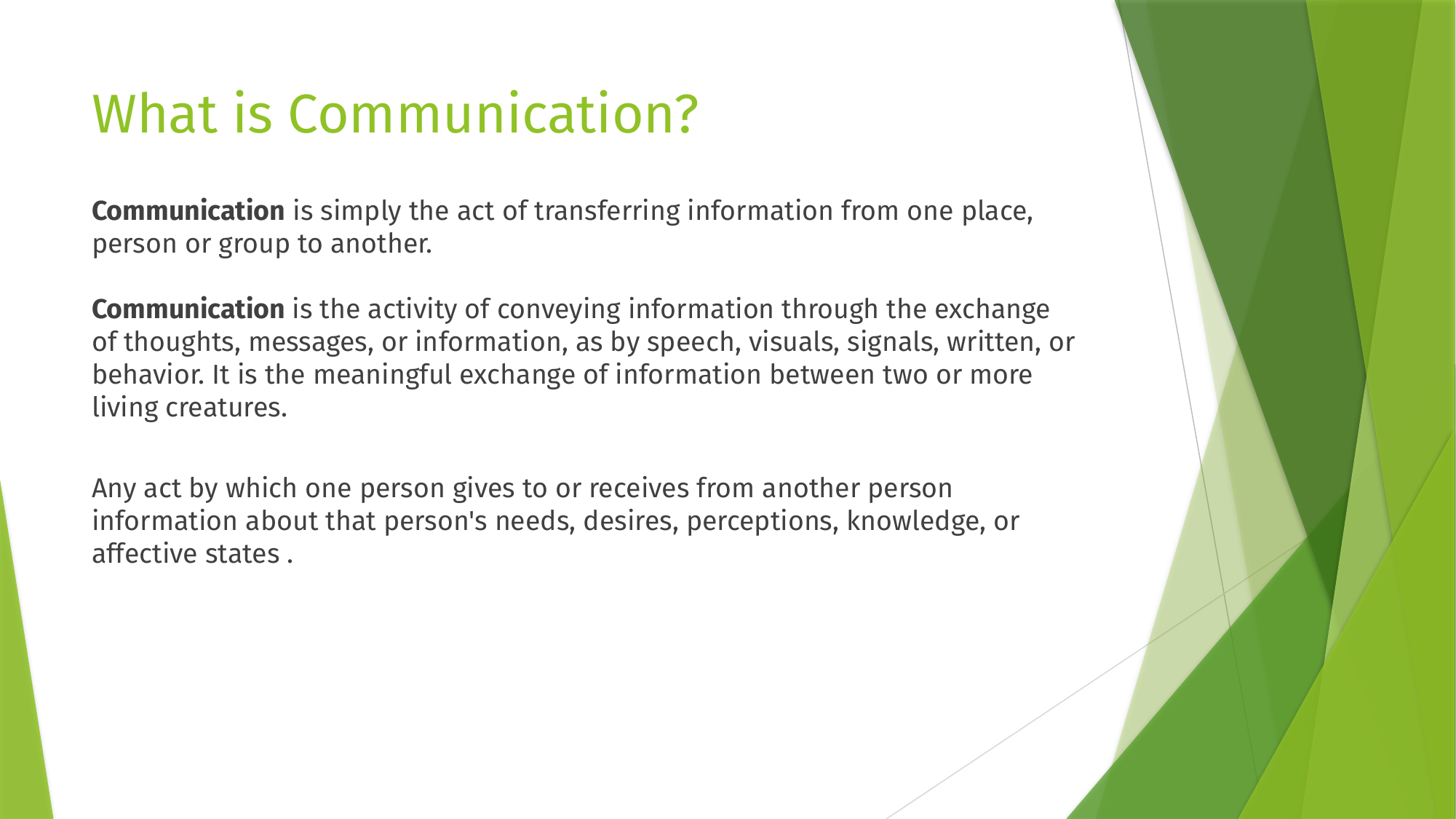

# What is Communication?
Communication is simply the act of transferring information from one place, person or group to another.
Communication is the activity of conveying information through the exchange
of thoughts, messages, or information, as by speech, visuals, signals, written, or behavior. It is the meaningful exchange of information between two or more living creatures.
Any act by which one person gives to or receives from another person
information about that person's needs, desires, perceptions, knowledge, or
affective states .